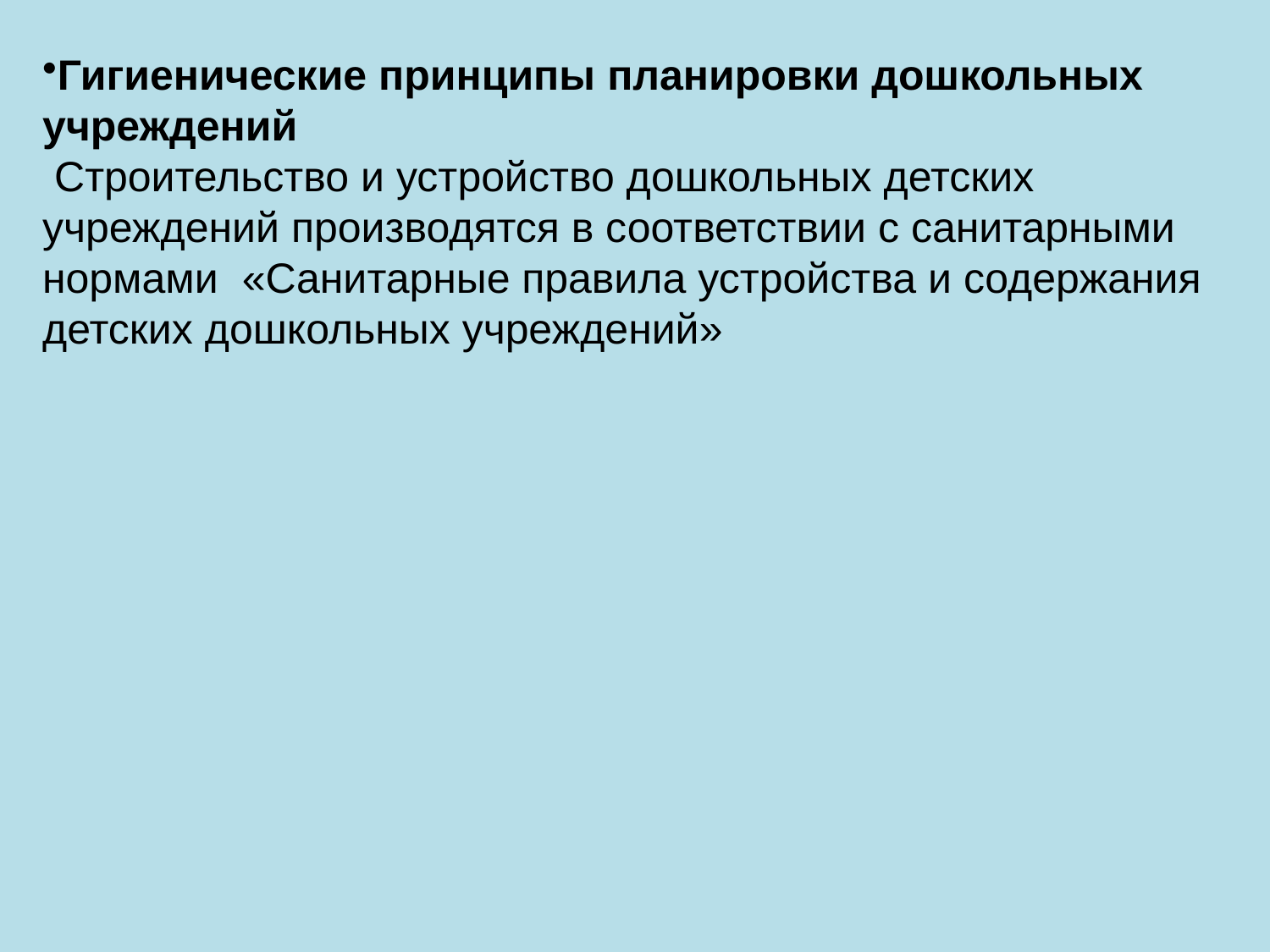

Гигиенические принципы планировки дошкольных учреждений
 Строительство и устройство дошкольных детских учреждений производятся в соответствии с санитарными нормами  «Санитарные правила устройства и содержания детских дошкольных учреждений»